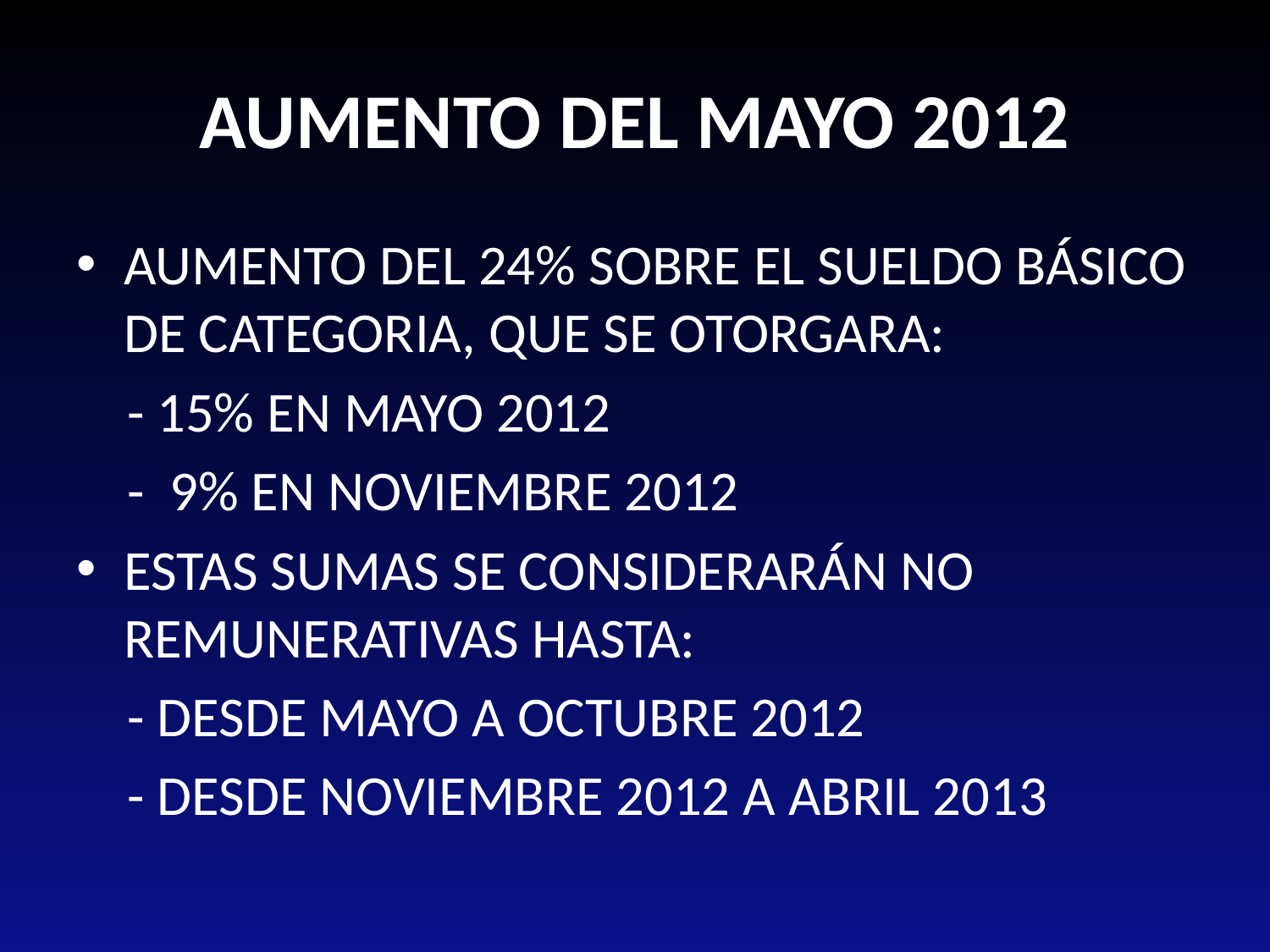

# AUMENTO DEL MAYO 2012
AUMENTO DEL 24% SOBRE EL SUELDO BÁSICO DE CATEGORIA, QUE SE OTORGARA:
    - 15% EN MAYO 2012
    -  9% EN NOVIEMBRE 2012
ESTAS SUMAS SE CONSIDERARÁN NO REMUNERATIVAS HASTA:
    - DESDE MAYO A OCTUBRE 2012
    - DESDE NOVIEMBRE 2012 A ABRIL 2013